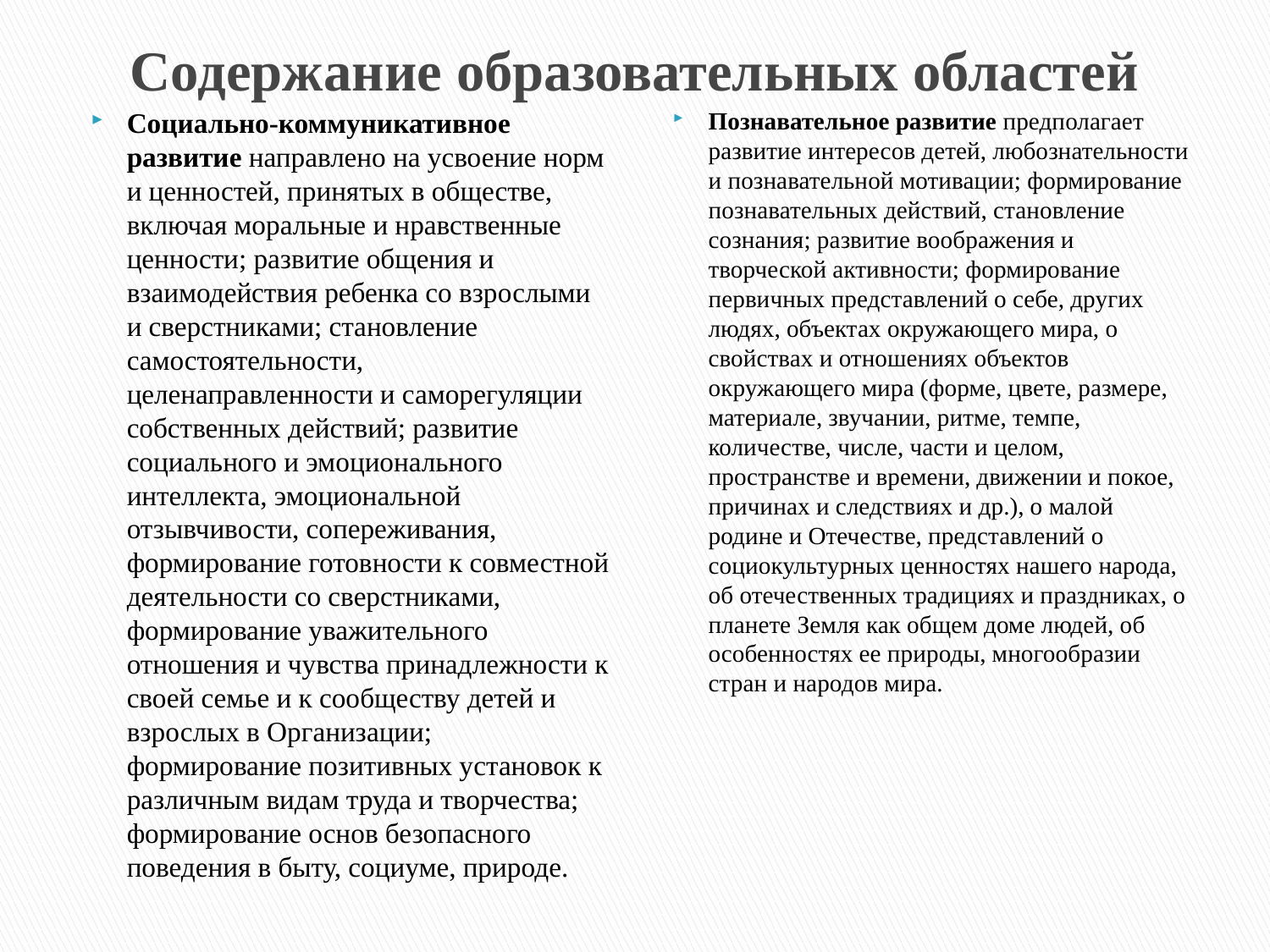

# Содержание образовательных областей
Социально-коммуникативное развитие направлено на усвоение норм и ценностей, принятых в обществе, включая моральные и нравственные ценности; развитие общения и взаимодействия ребенка со взрослыми и сверстниками; становление самостоятельности, целенаправленности и саморегуляции собственных действий; развитие социального и эмоционального интеллекта, эмоциональной отзывчивости, сопереживания, формирование готовности к совместной деятельности со сверстниками, формирование уважительного отношения и чувства принадлежности к своей семье и к сообществу детей и взрослых в Организации; формирование позитивных установок к различным видам труда и творчества; формирование основ безопасного поведения в быту, социуме, природе.
Познавательное развитие предполагает развитие интересов детей, любознательности и познавательной мотивации; формирование познавательных действий, становление сознания; развитие воображения и творческой активности; формирование первичных представлений о себе, других людях, объектах окружающего мира, о свойствах и отношениях объектов окружающего мира (форме, цвете, размере, материале, звучании, ритме, темпе, количестве, числе, части и целом, пространстве и времени, движении и покое, причинах и следствиях и др.), о малой родине и Отечестве, представлений о социокультурных ценностях нашего народа, об отечественных традициях и праздниках, о планете Земля как общем доме людей, об особенностях ее природы, многообразии стран и народов мира.